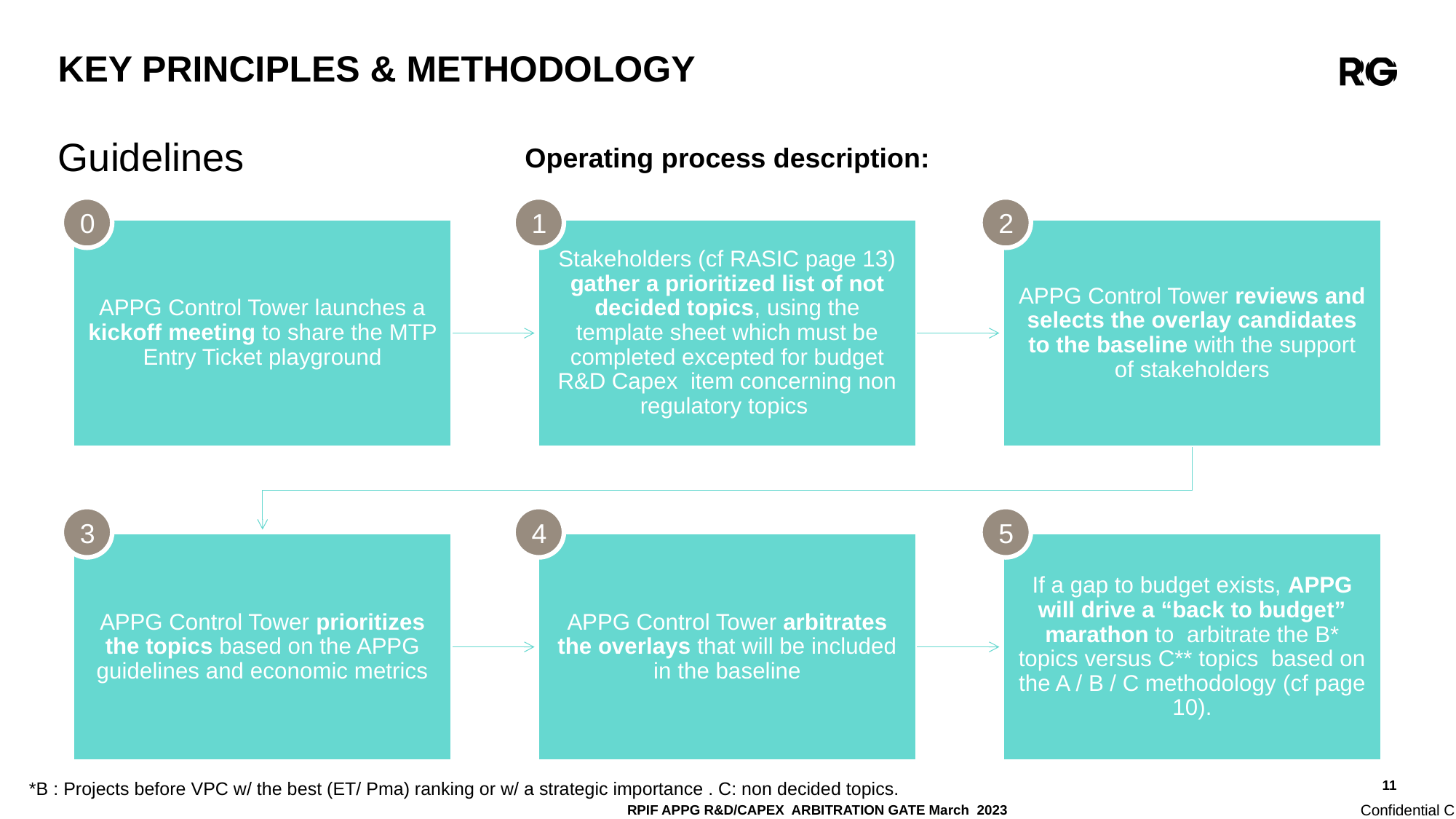

KEY PRINCIPLES & METHODOLOGY

Operating process description:
# Guidelines
0
1
2

APPG Control Tower launches a kickoff meeting to share the MTP Entry Ticket playground

Stakeholders (cf RASIC page 13) gather a prioritized list of not decided topics, using the template sheet which must be completed excepted for budget R&D Capex  item concerning non regulatory topics

APPG Control Tower reviews and selects the overlay candidates to the baseline with the support of stakeholders

APPG Control Tower prioritizes the topics based on the APPG guidelines and economic metrics

APPG Control Tower arbitrates the overlays that will be included in the baseline
If a gap to budget exists, APPG will drive a “back to budget” marathon to  arbitrate the B* topics versus C** topics  based on the A / B / C methodology (cf page 10).
3
4
5
*B : Projects before VPC w/ the best (ET/ Pma) ranking or w/ a strategic importance . C: non decided topics.
RPIF APPG R&D/CAPEX  ARBITRATION GATE March  2023